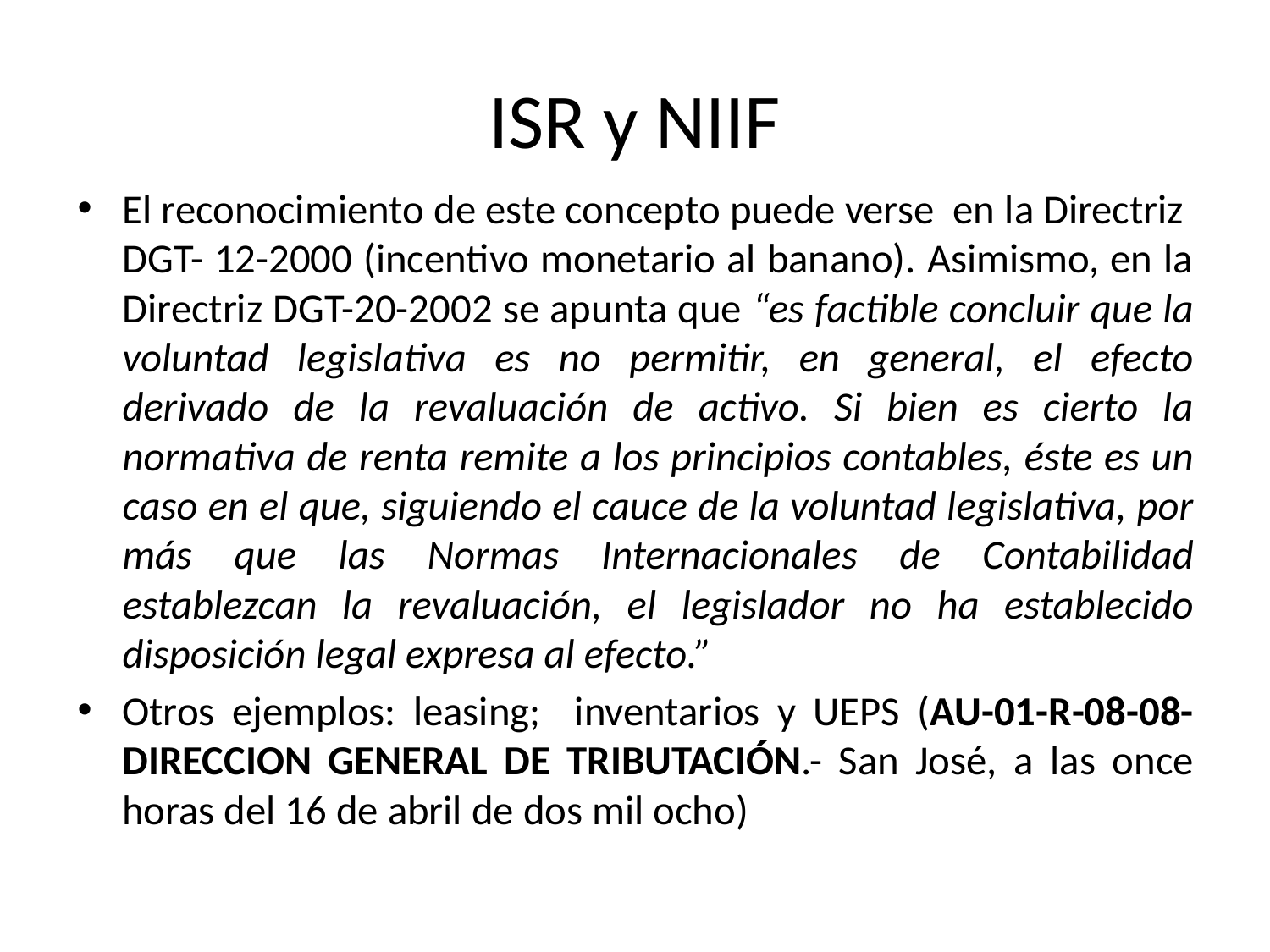

# ISR y NIIF
El reconocimiento de este concepto puede verse  en la Directriz  DGT- 12-2000 (incentivo monetario al banano). Asimismo, en la Directriz DGT-20-2002 se apunta que “es factible concluir que la voluntad legislativa es no permitir, en general, el efecto derivado de la revaluación de activo. Si bien es cierto la normativa de renta remite a los principios contables, éste es un caso en el que, siguiendo el cauce de la voluntad legislativa, por más que las Normas Internacionales de Contabilidad establezcan la revaluación, el legislador no ha establecido disposición legal expresa al efecto.”
Otros ejemplos: leasing;  inventarios y UEPS (AU-01-R-08-08- DIRECCION GENERAL DE TRIBUTACIÓN.- San José, a las once horas del 16 de abril de dos mil ocho)